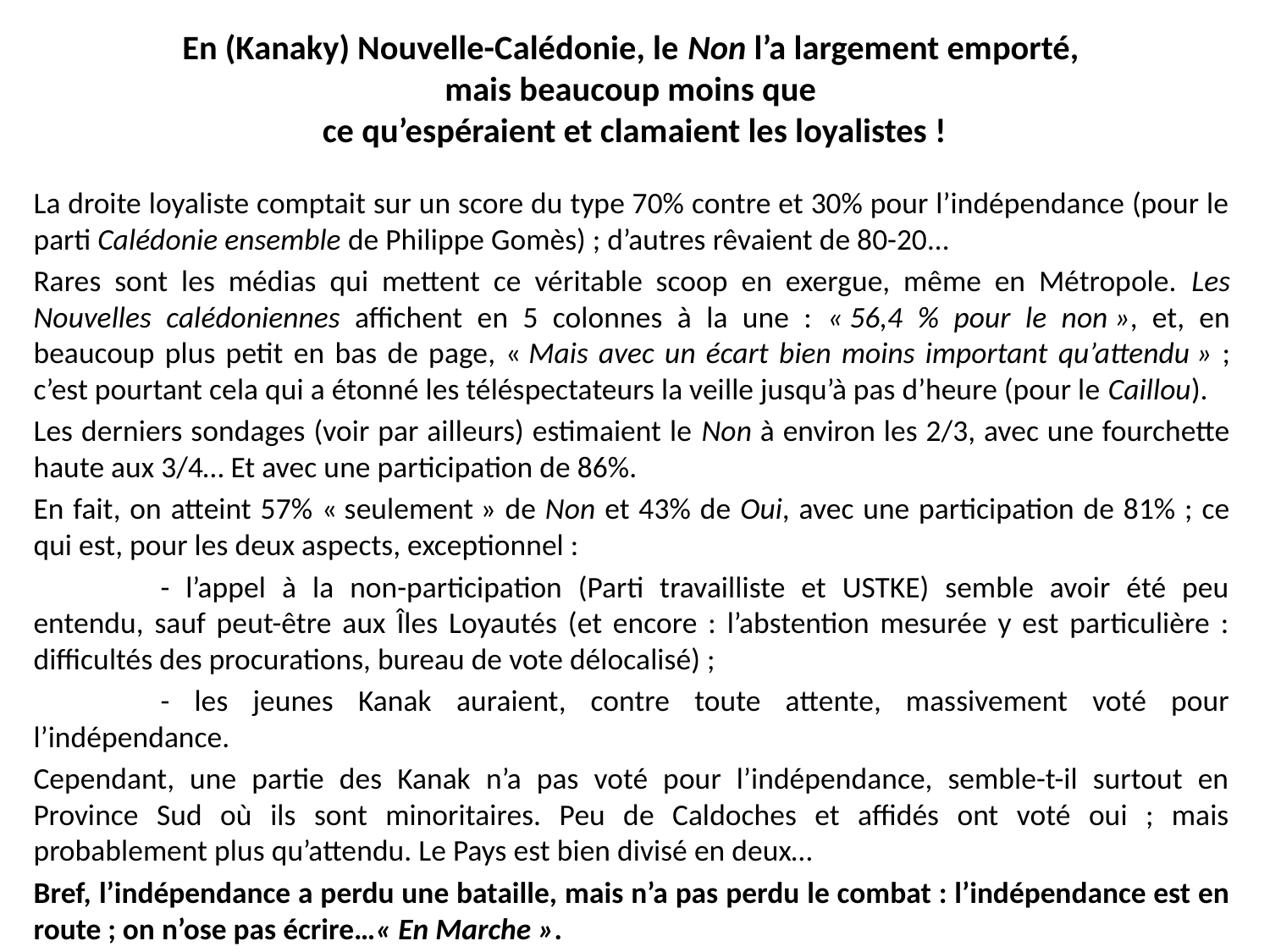

# En (Kanaky) Nouvelle-Calédonie, le Non l’a largement emporté, mais beaucoup moins que ce qu’espéraient et clamaient les loyalistes !
La droite loyaliste comptait sur un score du type 70% contre et 30% pour l’indépendance (pour le parti Calédonie ensemble de Philippe Gomès) ; d’autres rêvaient de 80-20…
Rares sont les médias qui mettent ce véritable scoop en exergue, même en Métropole. Les Nouvelles calédoniennes affichent en 5 colonnes à la une : « 56,4 % pour le non », et, en beaucoup plus petit en bas de page, « Mais avec un écart bien moins important qu’attendu » ; c’est pourtant cela qui a étonné les téléspectateurs la veille jusqu’à pas d’heure (pour le Caillou).
Les derniers sondages (voir par ailleurs) estimaient le Non à environ les 2/3, avec une fourchette haute aux 3/4… Et avec une participation de 86%.
En fait, on atteint 57% « seulement » de Non et 43% de Oui, avec une participation de 81% ; ce qui est, pour les deux aspects, exceptionnel :
	- l’appel à la non-participation (Parti travailliste et USTKE) semble avoir été peu entendu, sauf peut-être aux Îles Loyautés (et encore : l’abstention mesurée y est particulière : difficultés des procurations, bureau de vote délocalisé) ;
	- les jeunes Kanak auraient, contre toute attente, massivement voté pour l’indépendance.
Cependant, une partie des Kanak n’a pas voté pour l’indépendance, semble-t-il surtout en Province Sud où ils sont minoritaires. Peu de Caldoches et affidés ont voté oui ; mais probablement plus qu’attendu. Le Pays est bien divisé en deux…
Bref, l’indépendance a perdu une bataille, mais n’a pas perdu le combat : l’indépendance est en route ; on n’ose pas écrire…« En Marche ».